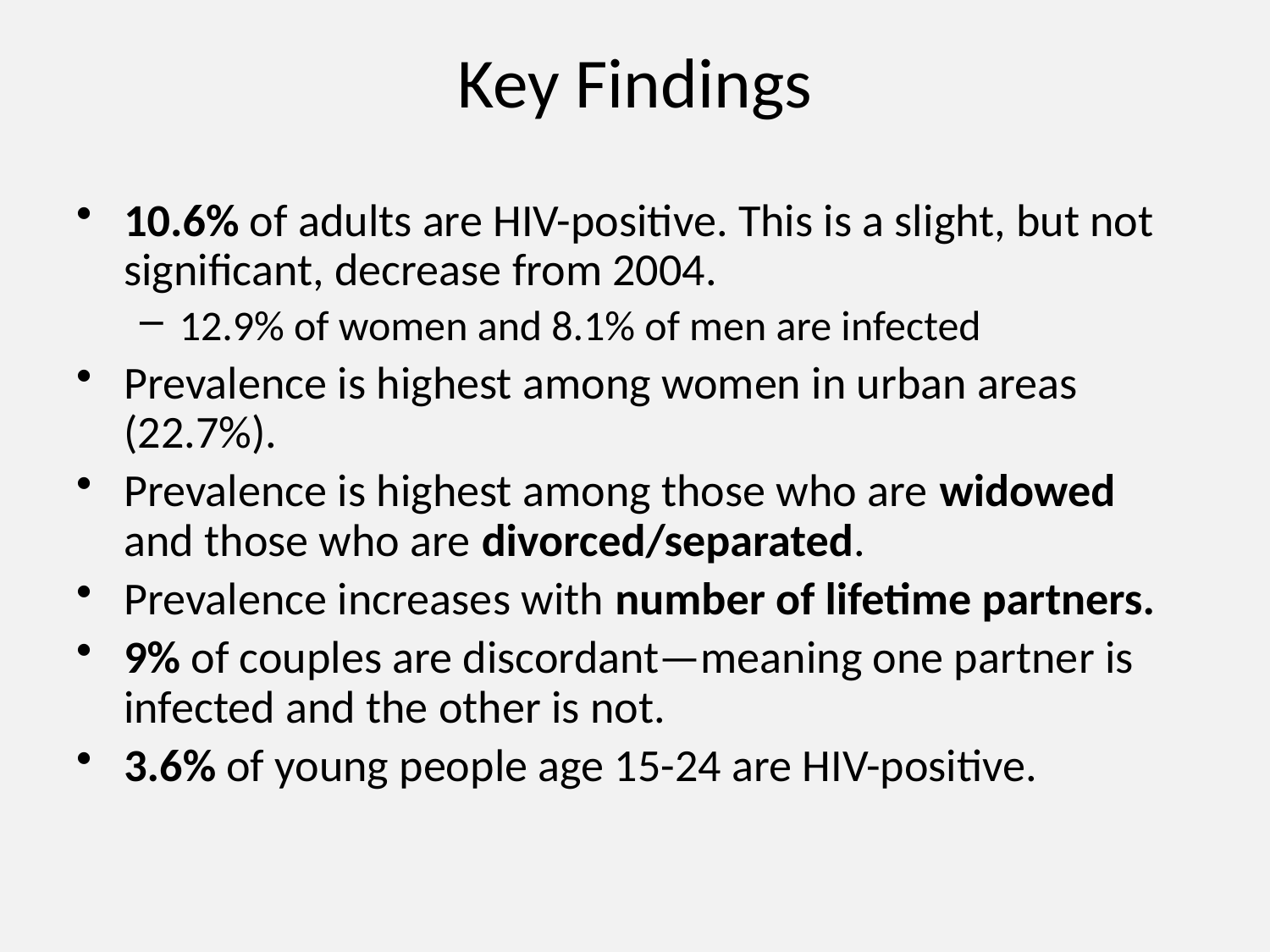

# Key Findings
10.6% of adults are HIV-positive. This is a slight, but not significant, decrease from 2004.
12.9% of women and 8.1% of men are infected
Prevalence is highest among women in urban areas (22.7%).
Prevalence is highest among those who are widowed and those who are divorced/separated.
Prevalence increases with number of lifetime partners.
9% of couples are discordant—meaning one partner is infected and the other is not.
3.6% of young people age 15-24 are HIV-positive.